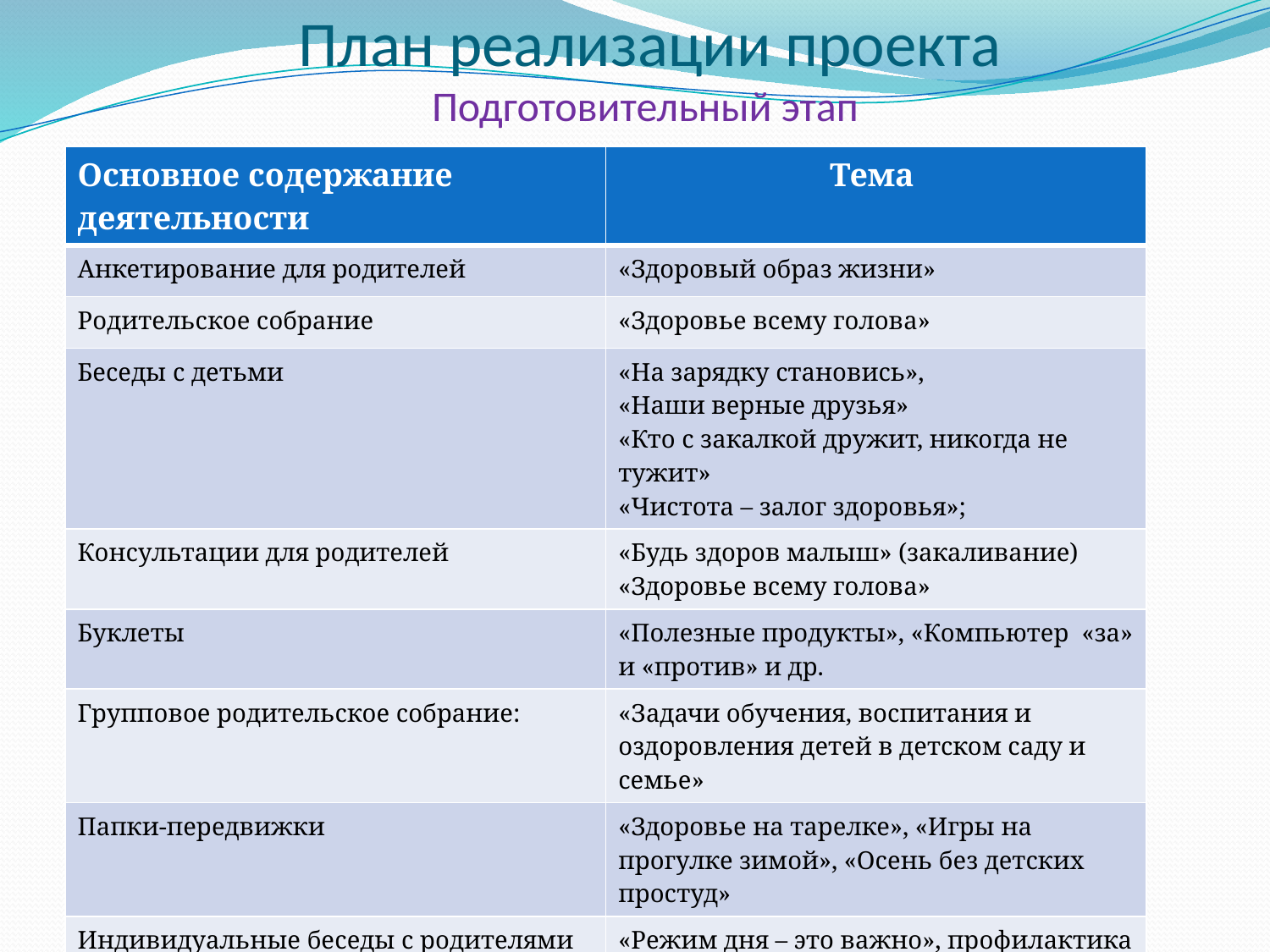

# План реализации проекта Подготовительный этап
| Основное содержание деятельности | Тема |
| --- | --- |
| Анкетирование для родителей | «Здоровый образ жизни» |
| Родительское собрание | «Здоровье всему голова» |
| Беседы с детьми | «На зарядку становись», «Наши верные друзья» «Кто с закалкой дружит, никогда не тужит» «Чистота – залог здоровья»; |
| Консультации для родителей | «Будь здоров малыш» (закаливание) «Здоровье всему голова» |
| Буклеты | «Полезные продукты», «Компьютер «за» и «против» и др. |
| Групповое родительское собрание: | «Задачи обучения, воспитания и оздоровления детей в детском саду и семье» |
| Папки-передвижки | «Здоровье на тарелке», «Игры на прогулке зимой», «Осень без детских простуд» |
| Индивидуальные беседы с родителями по сохранению и укреплению здоровья детей. | «Режим дня – это важно», профилактика нарушения осанки, плоскостопия. |
|  |  |